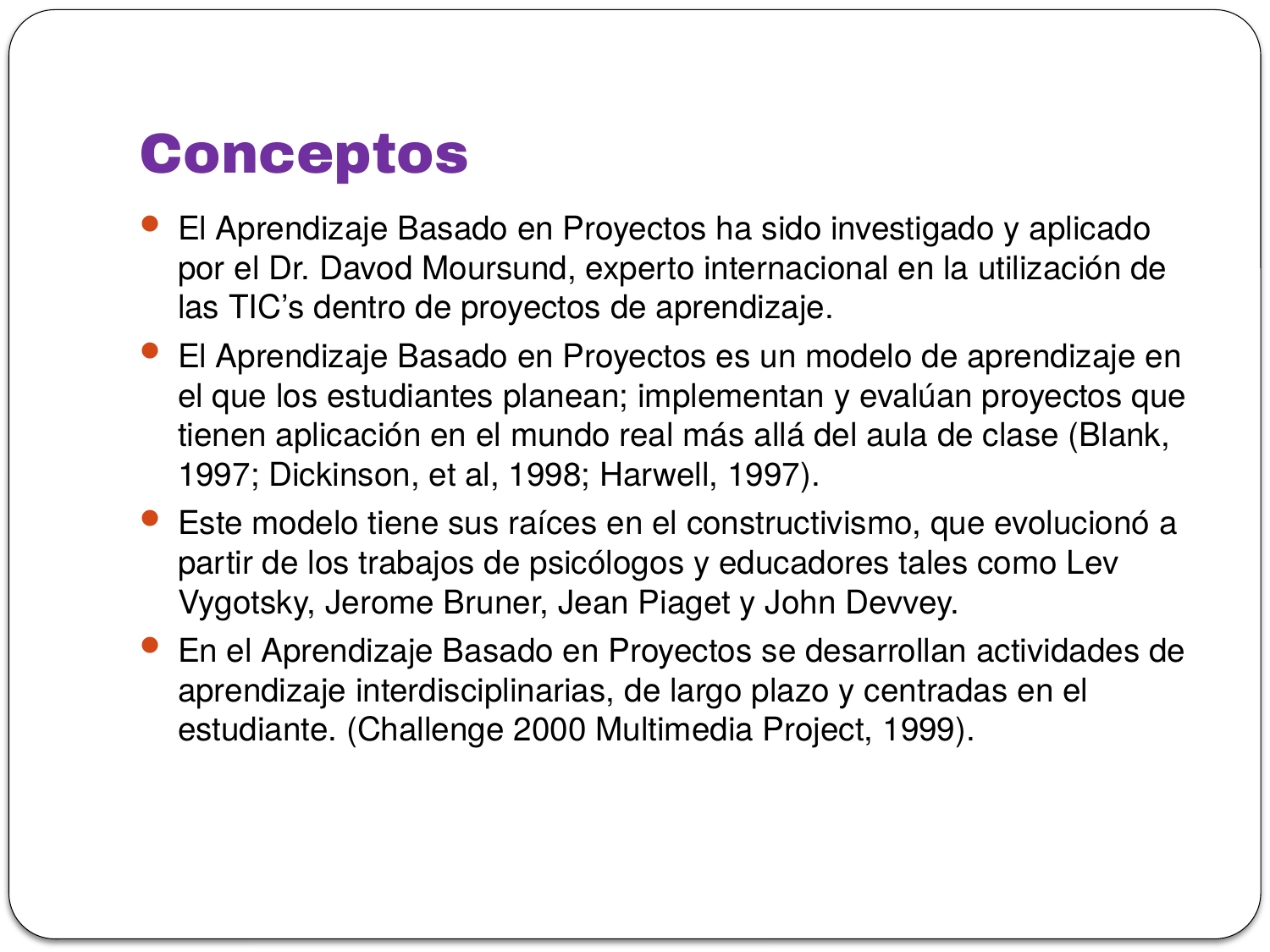

# Conceptos
El Aprendizaje Basado en Proyectos ha sido investigado y aplicado por el Dr. Davod Moursund, experto internacional en la utilización de las TIC’s dentro de proyectos de aprendizaje.
El Aprendizaje Basado en Proyectos es un modelo de aprendizaje en el que los estudiantes planean; implementan y evalúan proyectos que tienen aplicación en el mundo real más allá del aula de clase (Blank, 1997; Dickinson, et al, 1998; Harwell, 1997).
Este modelo tiene sus raíces en el constructivismo, que evolucionó a partir de los trabajos de psicólogos y educadores tales como Lev Vygotsky, Jerome Bruner, Jean Piaget y John Devvey.
En el Aprendizaje Basado en Proyectos se desarrollan actividades de aprendizaje interdisciplinarias, de largo plazo y centradas en el estudiante. (Challenge 2000 Multimedia Project, 1999).